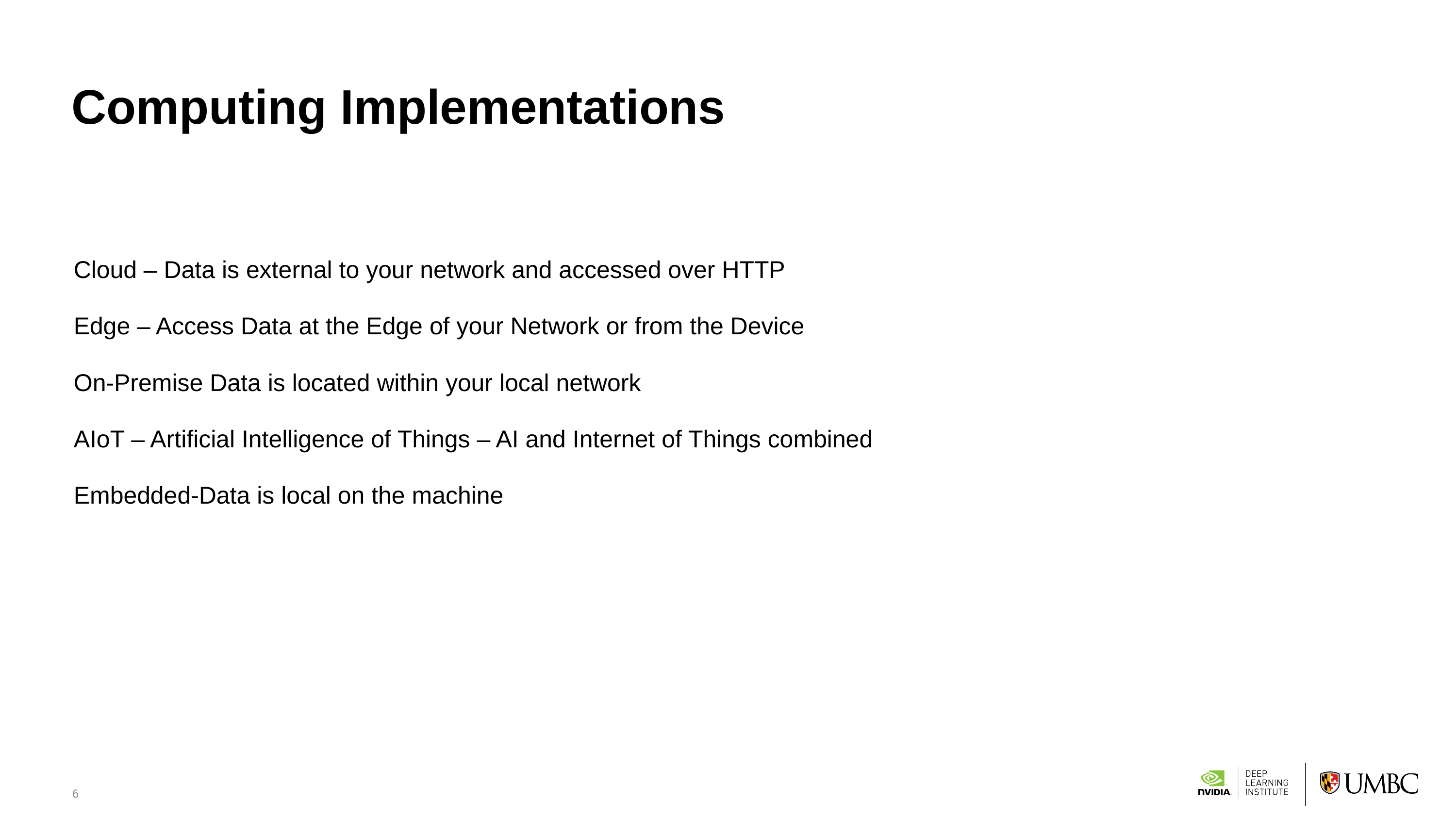

# Computing Implementations
Cloud – Data is external to your network and accessed over HTTP
Edge – Access Data at the Edge of your Network or from the Device
On-Premise Data is located within your local network
AIoT – Artificial Intelligence of Things – AI and Internet of Things combined
Embedded-Data is local on the machine